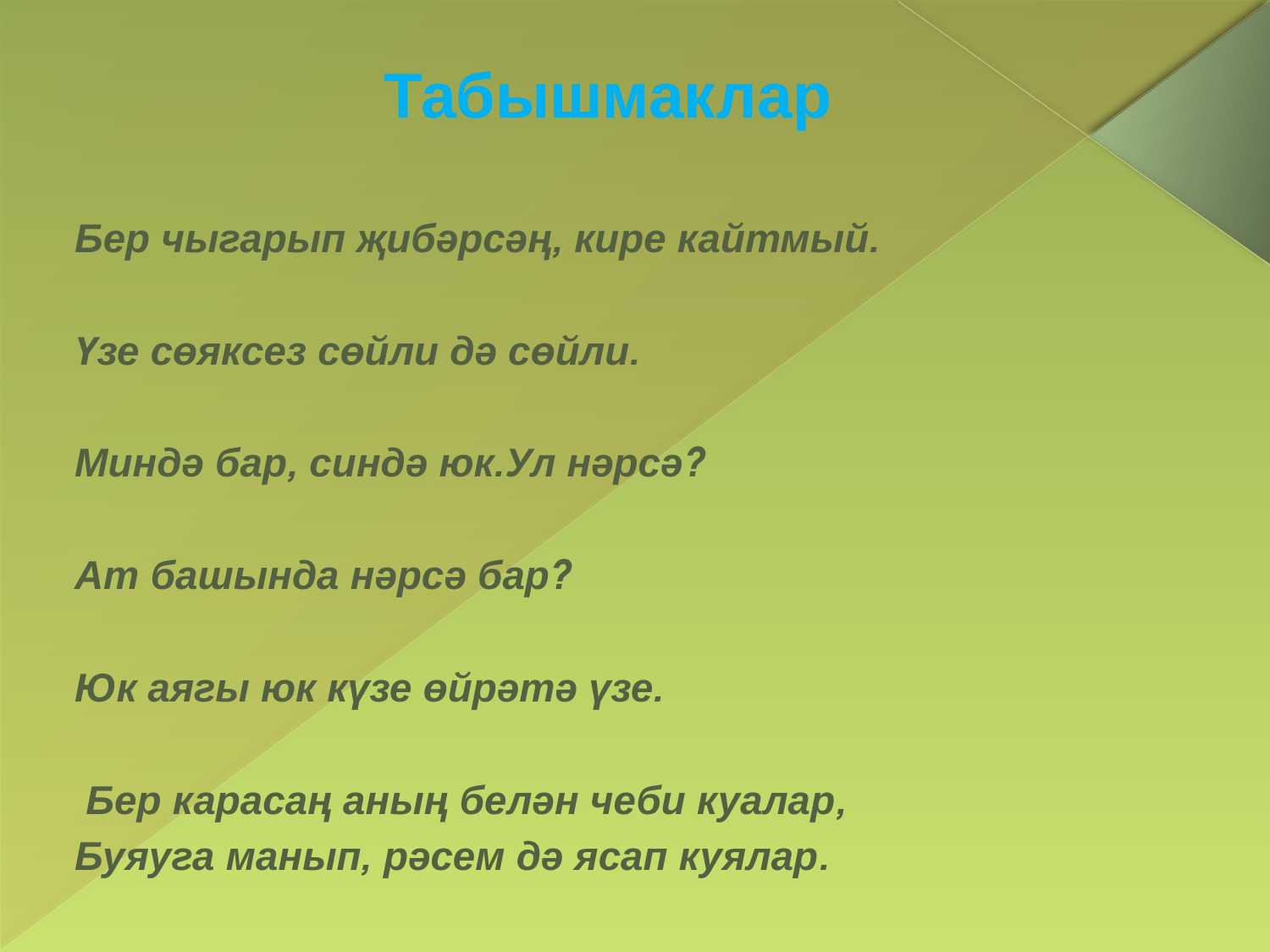

# Табышмаклар
Бер чыгарып җибәрсәң, кире кайтмый.

Үзе сөяксез сөйли дә сөйли.

Миндә бар, синдә юк.Ул нәрсә?

Ат башында нәрсә бар?

Юк аягы юк күзе өйрәтә үзе.

 Бер карасаң аның белән чеби куалар,
Буяуга манып, рәсем дә ясап куялар.